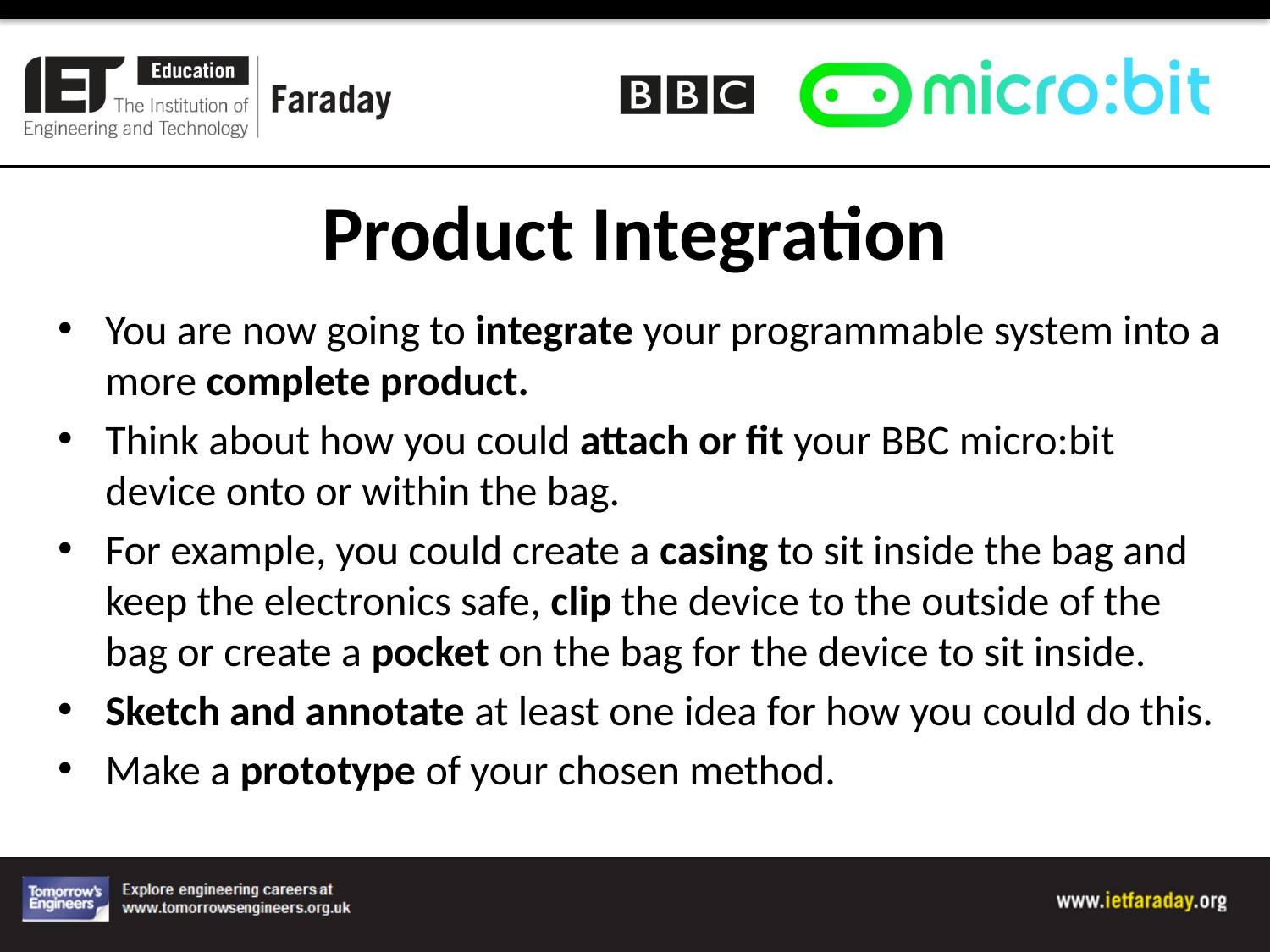

# Product Integration
You are now going to integrate your programmable system into a more complete product.
Think about how you could attach or fit your BBC micro:bit device onto or within the bag.
For example, you could create a casing to sit inside the bag and keep the electronics safe, clip the device to the outside of the bag or create a pocket on the bag for the device to sit inside.
Sketch and annotate at least one idea for how you could do this.
Make a prototype of your chosen method.